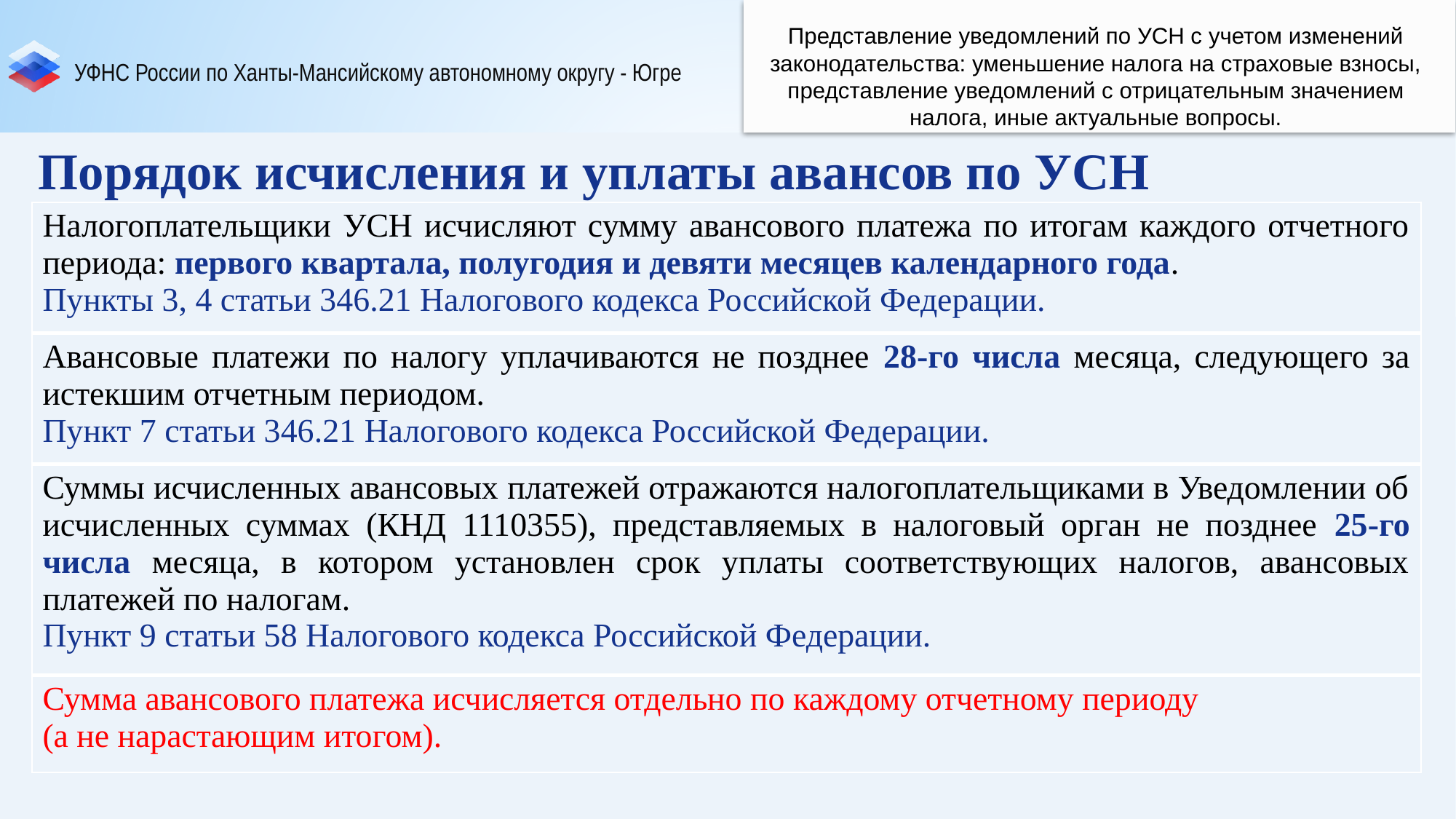

Представление уведомлений по УСН с учетом изменений законодательства: уменьшение налога на страховые взносы, представление уведомлений с отрицательным значением налога, иные актуальные вопросы.
Порядок исчисления и уплаты авансов по УСН
| Налогоплательщики УСН исчисляют сумму авансового платежа по итогам каждого отчетного периода: первого квартала, полугодия и девяти месяцев календарного года. Пункты 3, 4 статьи 346.21 Налогового кодекса Российской Федерации. |
| --- |
| Авансовые платежи по налогу уплачиваются не позднее 28-го числа месяца, следующего за истекшим отчетным периодом. Пункт 7 статьи 346.21 Налогового кодекса Российской Федерации. |
| Суммы исчисленных авансовых платежей отражаются налогоплательщиками в Уведомлении об исчисленных суммах (КНД 1110355), представляемых в налоговый орган не позднее 25-го числа месяца, в котором установлен срок уплаты соответствующих налогов, авансовых платежей по налогам. Пункт 9 статьи 58 Налогового кодекса Российской Федерации. |
| Сумма авансового платежа исчисляется отдельно по каждому отчетному периоду (а не нарастающим итогом). |